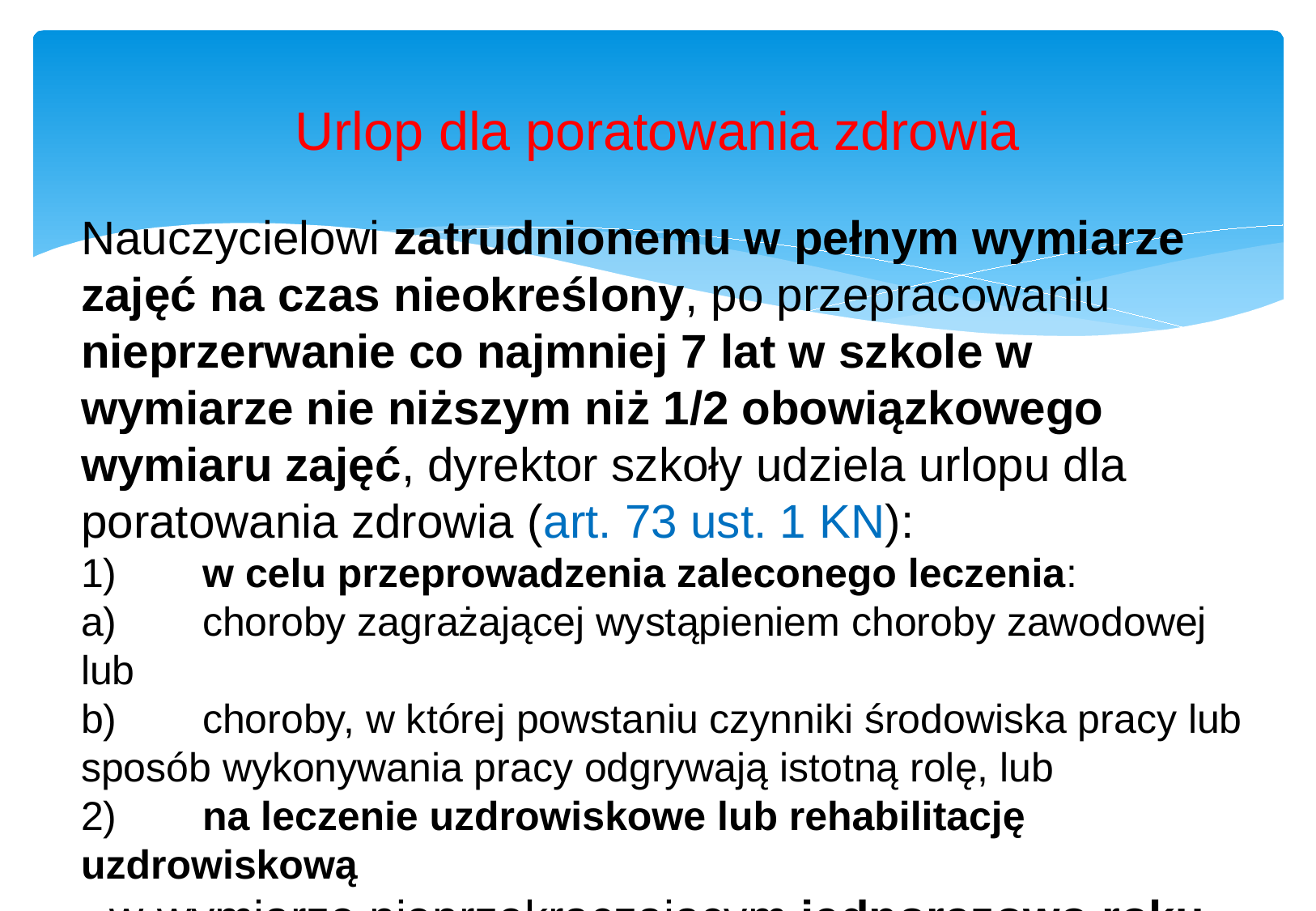

# Urlop dla poratowania zdrowia

Nauczycielowi zatrudnionemu w pełnym wymiarze zajęć na czas nieokreślony, po przepracowaniu nieprzerwanie co najmniej 7 lat w szkole w wymiarze nie niższym niż 1/2 obowiązkowego wymiaru zajęć, dyrektor szkoły udziela urlopu dla poratowania zdrowia (art. 73 ust. 1 KN):
1)	w celu przeprowadzenia zaleconego leczenia:
a)	choroby zagrażającej wystąpieniem choroby zawodowej lub
b)	choroby, w której powstaniu czynniki środowiska pracy lub sposób wykonywania pracy odgrywają istotną rolę, lub
2)	na leczenie uzdrowiskowe lub rehabilitację uzdrowiskową
- w wymiarze nieprzekraczającym jednorazowo roku.